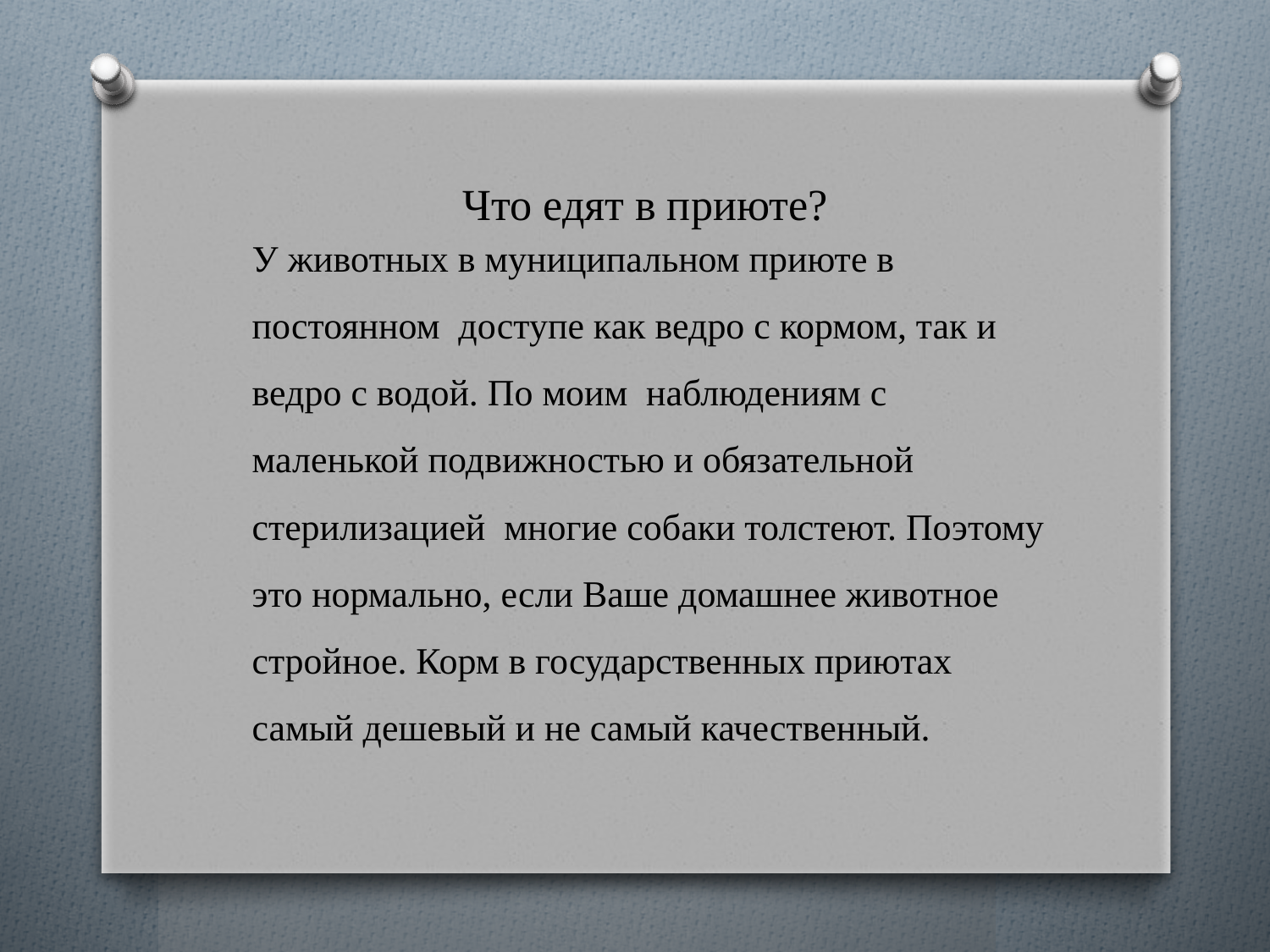

# Что едят в приюте?
У животных в муниципальном приюте в постоянном  доступе как ведро с кормом, так и ведро с водой. По моим  наблюдениям с маленькой подвижностью и обязательной стерилизацией  многие собаки толстеют. Поэтому это нормально, если Ваше домашнее животное стройное. Корм в государственных приютах самый дешевый и не самый качественный.